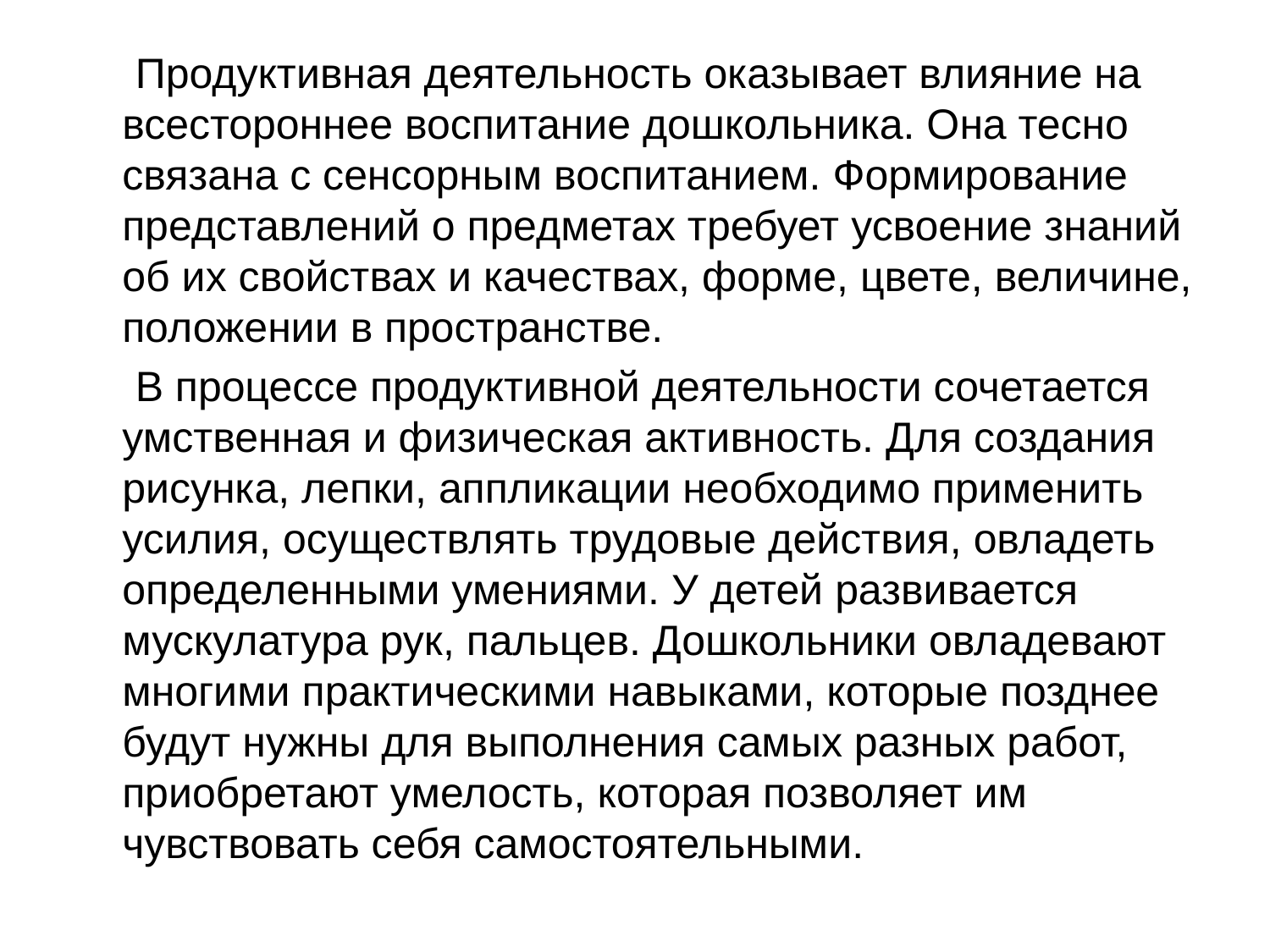

#
     Продуктивная деятельность оказывает влияние на всестороннее воспитание дошкольника. Она тесно связана с сенсорным воспитанием. Формирование представлений о предметах требует усвоение знаний об их свойствах и качествах, форме, цвете, величине, положении в пространстве.
     В процессе продуктивной деятельности сочетается умственная и физическая активность. Для создания рисунка, лепки, аппликации необходимо применить усилия, осуществлять трудовые действия, овладеть определенными умениями. У детей развивается мускулатура рук, пальцев. Дошкольники овладевают многими практическими навыками, которые позднее будут нужны для выполнения самых разных работ, приобретают умелость, которая позволяет им чувствовать себя самостоятельными.